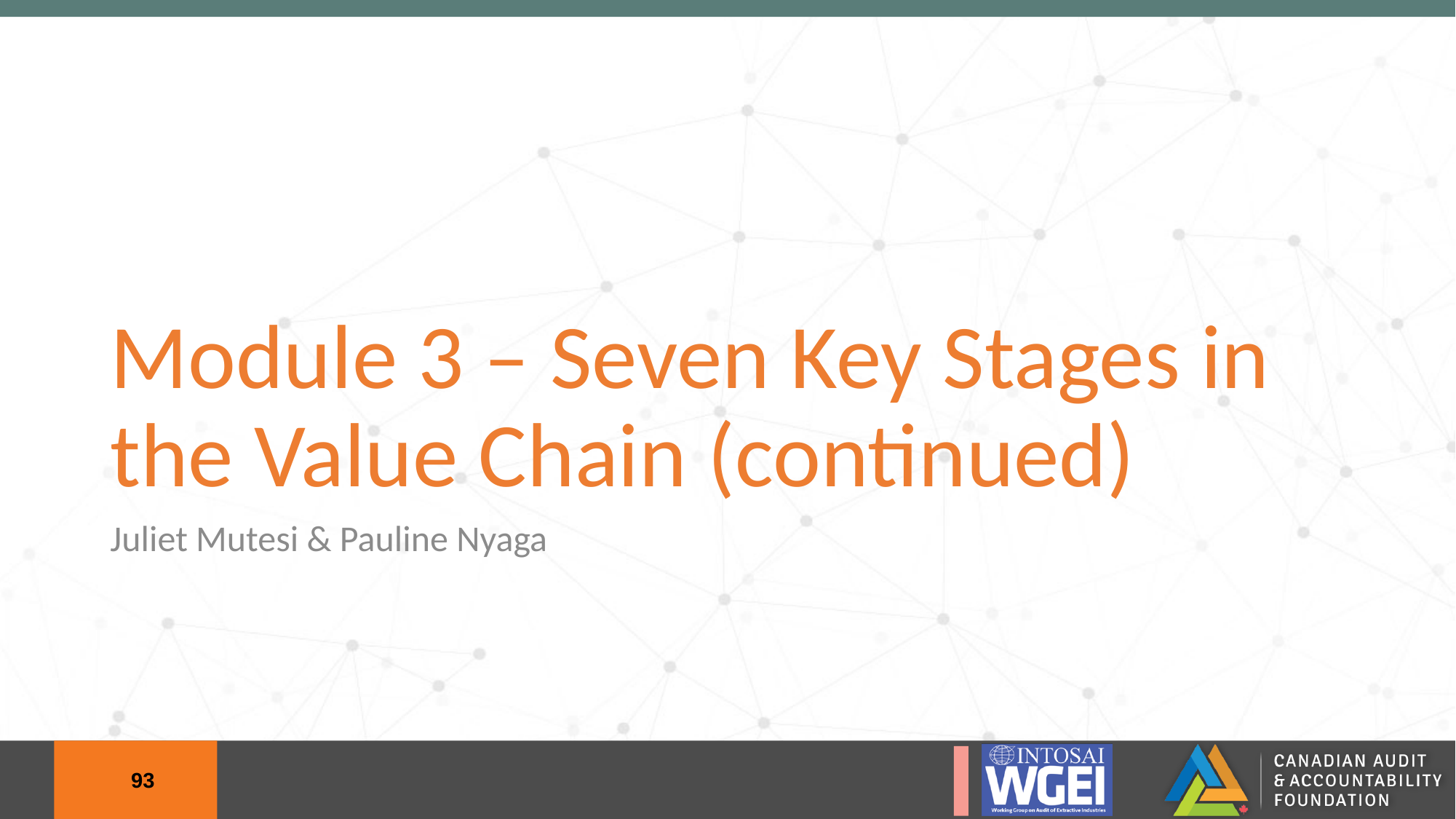

# Module 3 – Seven Key Stages in the Value Chain (continued)
Juliet Mutesi & Pauline Nyaga